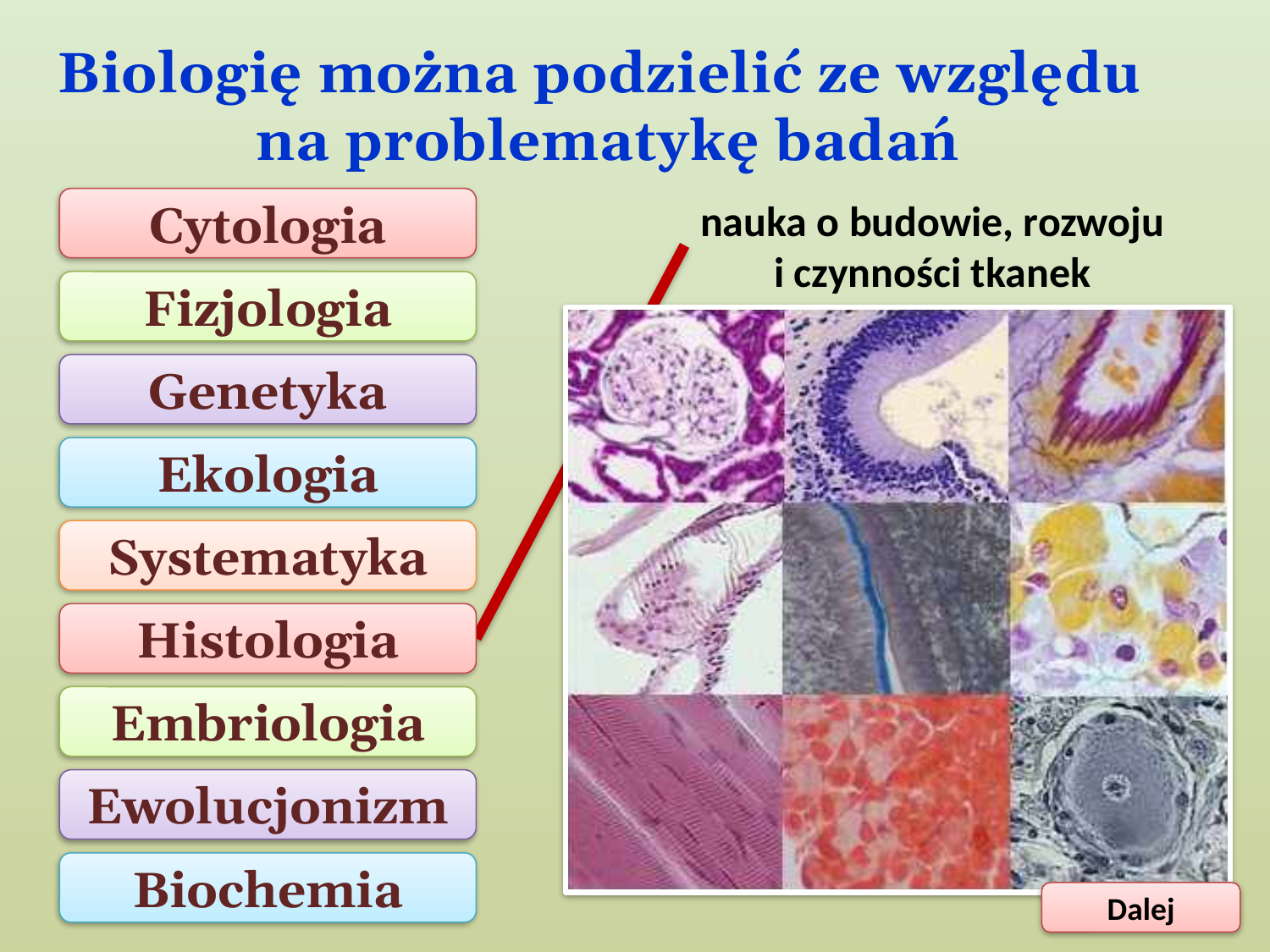

Biologię można podzielić ze względu
na problematykę badań
Cytologia
nauka o budowie, rozwoju i czynności tkanek
Fizjologia

Genetyka
Ekologia
Systematyka
Histologia
Embriologia
Ewolucjonizm
Biochemia
Autor: Elżbieta Jarębska
Dalej